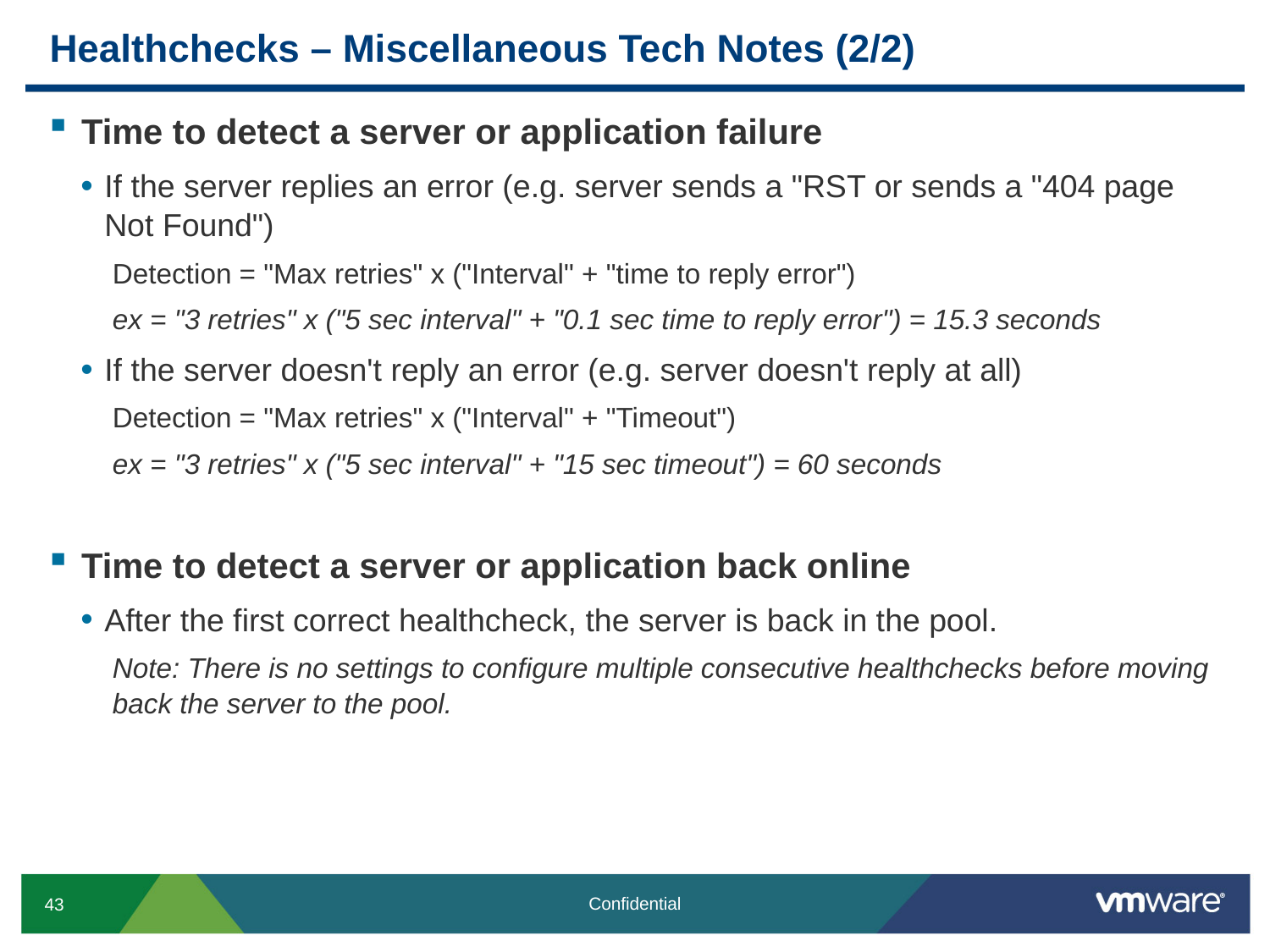

# Healthchecks – Miscellaneous Tech Notes (2/2)
Time to detect a server or application failure
If the server replies an error (e.g. server sends a "RST or sends a "404 page Not Found")
Detection = "Max retries" x ("Interval" + "time to reply error")
ex = "3 retries" x ("5 sec interval" + "0.1 sec time to reply error") = 15.3 seconds
If the server doesn't reply an error (e.g. server doesn't reply at all)
Detection = "Max retries" x ("Interval" + "Timeout")
ex = "3 retries" x ("5 sec interval" + "15 sec timeout") = 60 seconds

Time to detect a server or application back online
After the first correct healthcheck, the server is back in the pool.
Note: There is no settings to configure multiple consecutive healthchecks before moving back the server to the pool.